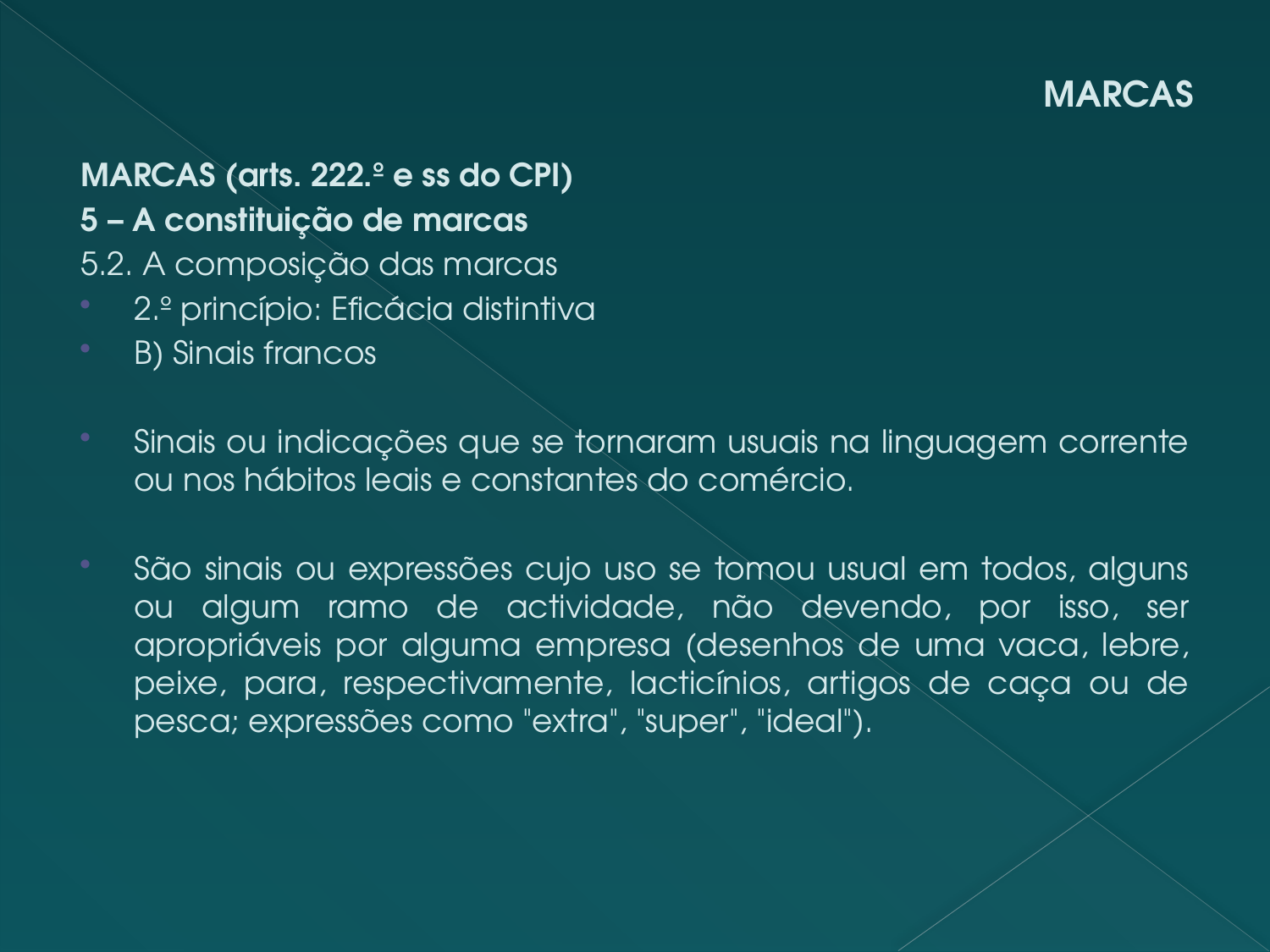

# MARCAS
MARCAS (arts. 222.º e ss do CPI)
5 – A constituição de marcas
5.2. A composição das marcas
2.º princípio: Eficácia distintiva
B) Sinais francos

Sinais ou indicações que se tornaram usuais na linguagem corrente ou nos hábitos leais e constantes do comércio.

São sinais ou expressões cujo uso se tomou usual em todos, alguns ou algum ramo de actividade, não devendo, por isso, ser apropriáveis por alguma empresa (desenhos de uma vaca, lebre, peixe, para, respectivamente, lacticínios, artigos de caça ou de pesca; expressões como "extra", "super", "ideal").